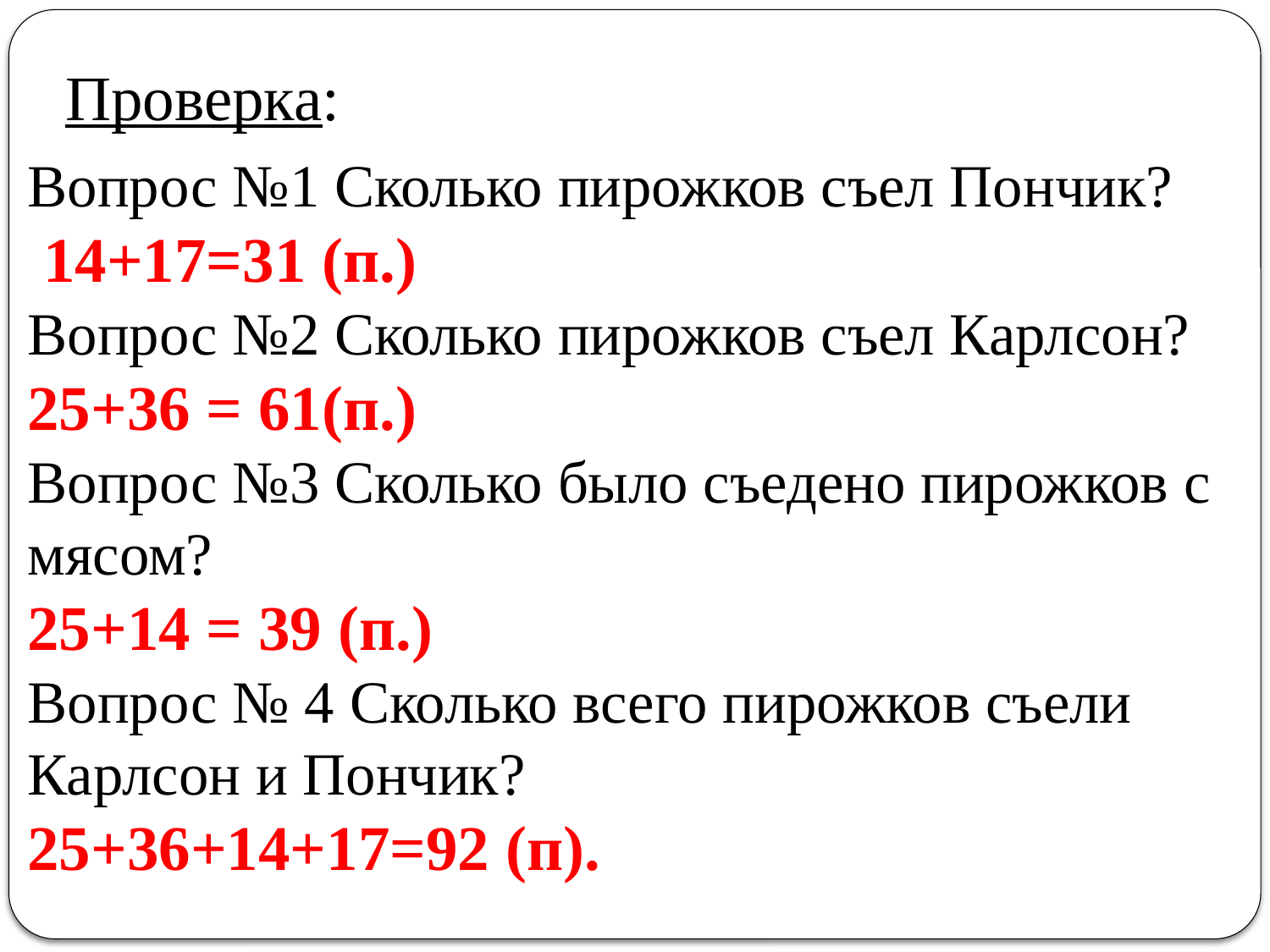

Проверка:
Вопрос №1 Сколько пирожков съел Пончик?
 14+17=31 (п.)
Вопрос №2 Сколько пирожков съел Карлсон?
25+36 = 61(п.)
Вопрос №3 Сколько было съедено пирожков с мясом?
25+14 = 39 (п.)
Вопрос № 4 Сколько всего пирожков съели Карлсон и Пончик?
25+36+14+17=92 (п).